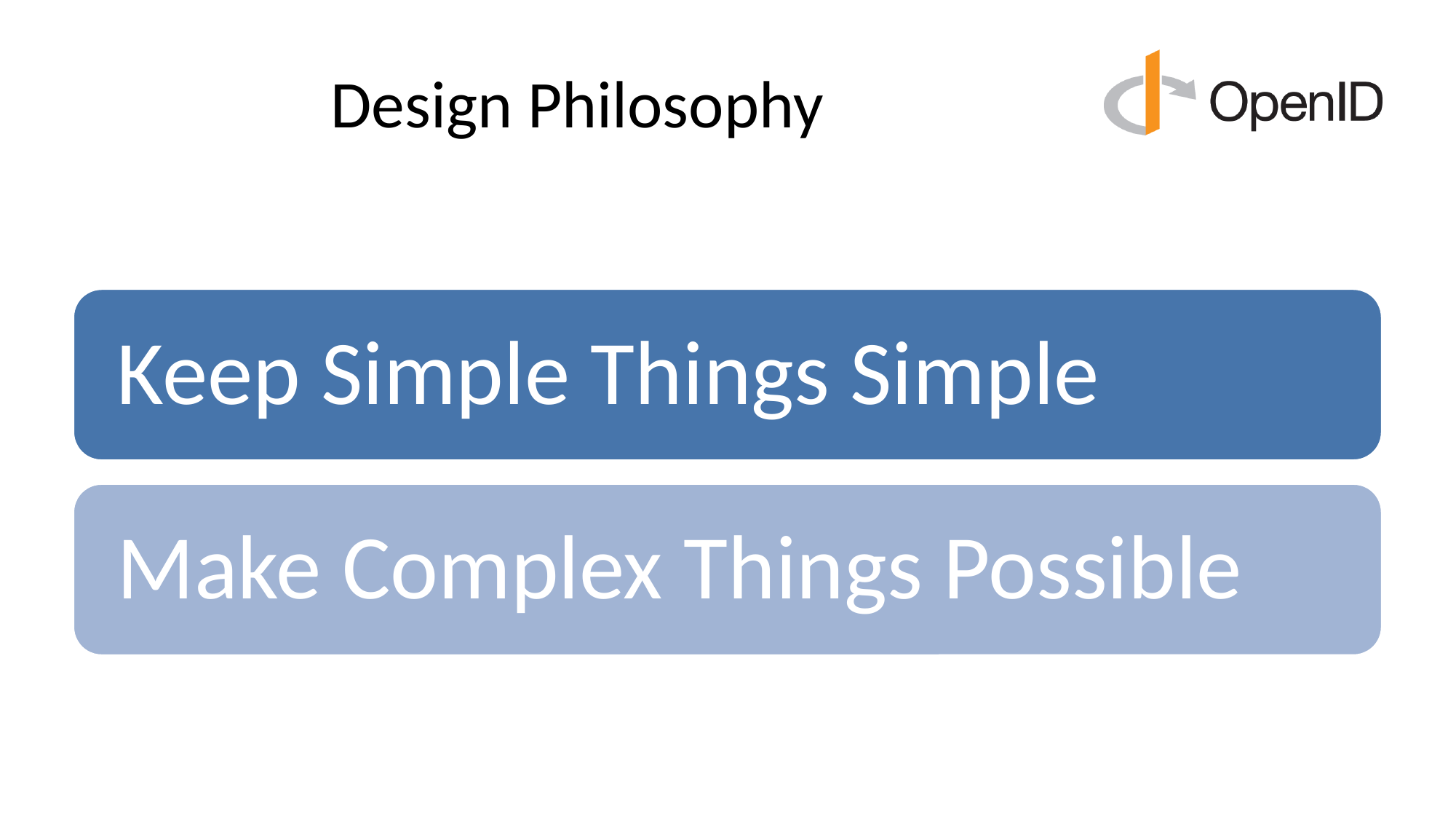

# Design Philosophy
Keep Simple Things Simple
Make Complex Things Possible